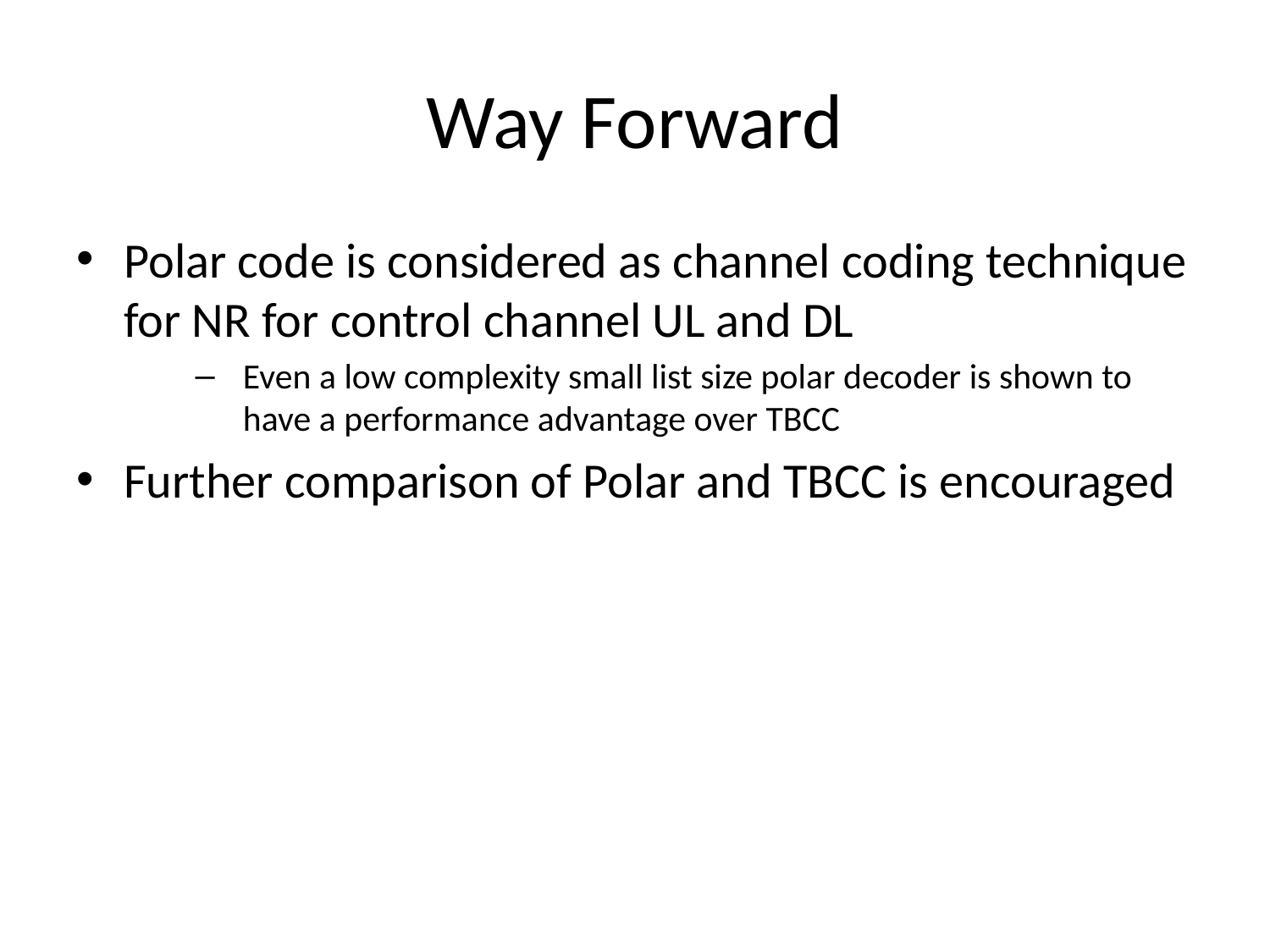

# Way Forward
Polar code is considered as channel coding technique for NR for control channel UL and DL
Even a low complexity small list size polar decoder is shown to have a performance advantage over TBCC
Further comparison of Polar and TBCC is encouraged